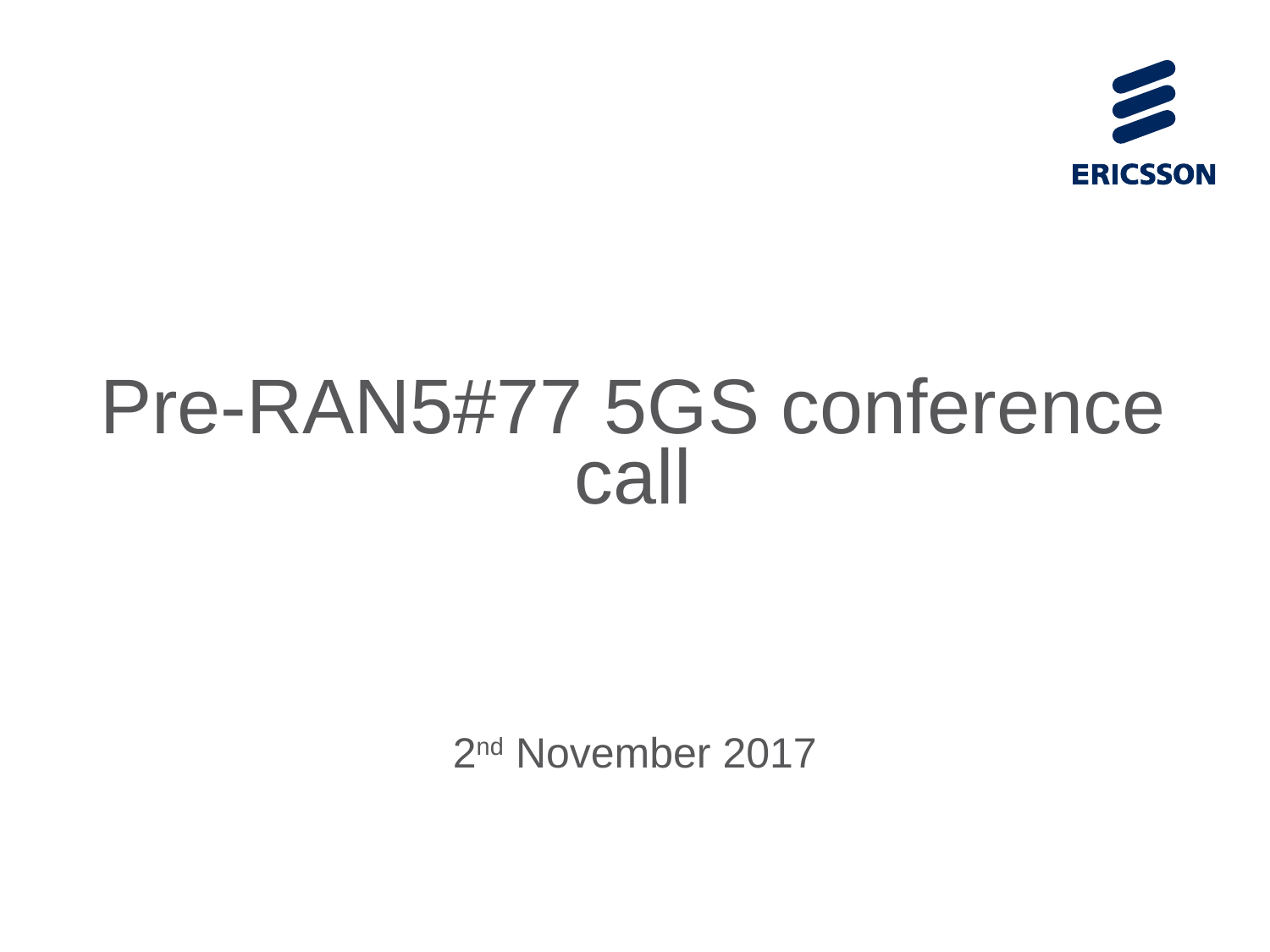

# Pre-RAN5#77 5GS conference call
2nd November 2017